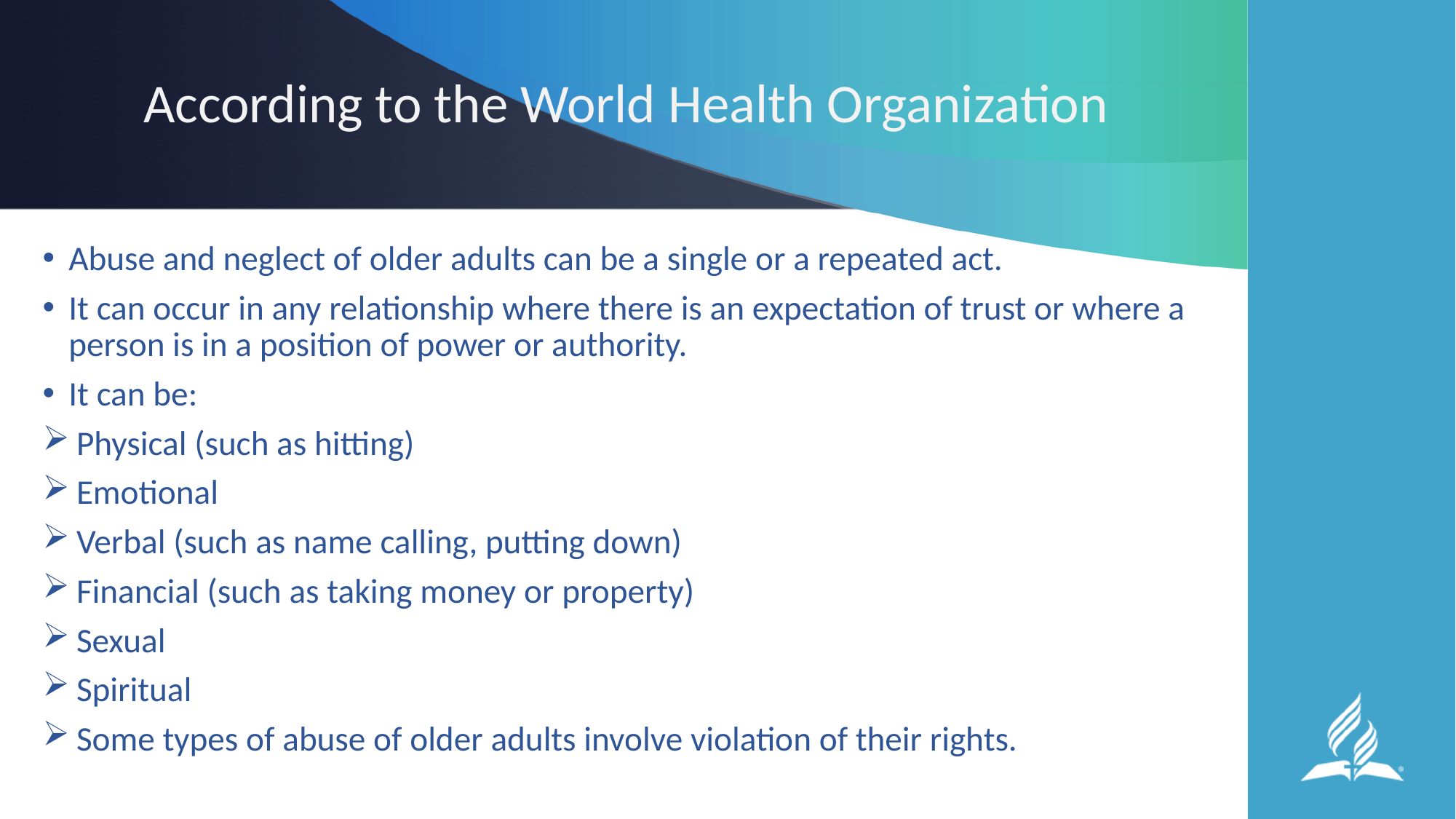

# According to the World Health Organization
Abuse and neglect of older adults can be a single or a repeated act.
It can occur in any relationship where there is an expectation of trust or where a person is in a position of power or authority.
It can be:
 Physical (such as hitting)
 Emotional
 Verbal (such as name calling, putting down)
 Financial (such as taking money or property)
 Sexual
 Spiritual
 Some types of abuse of older adults involve violation of their rights.